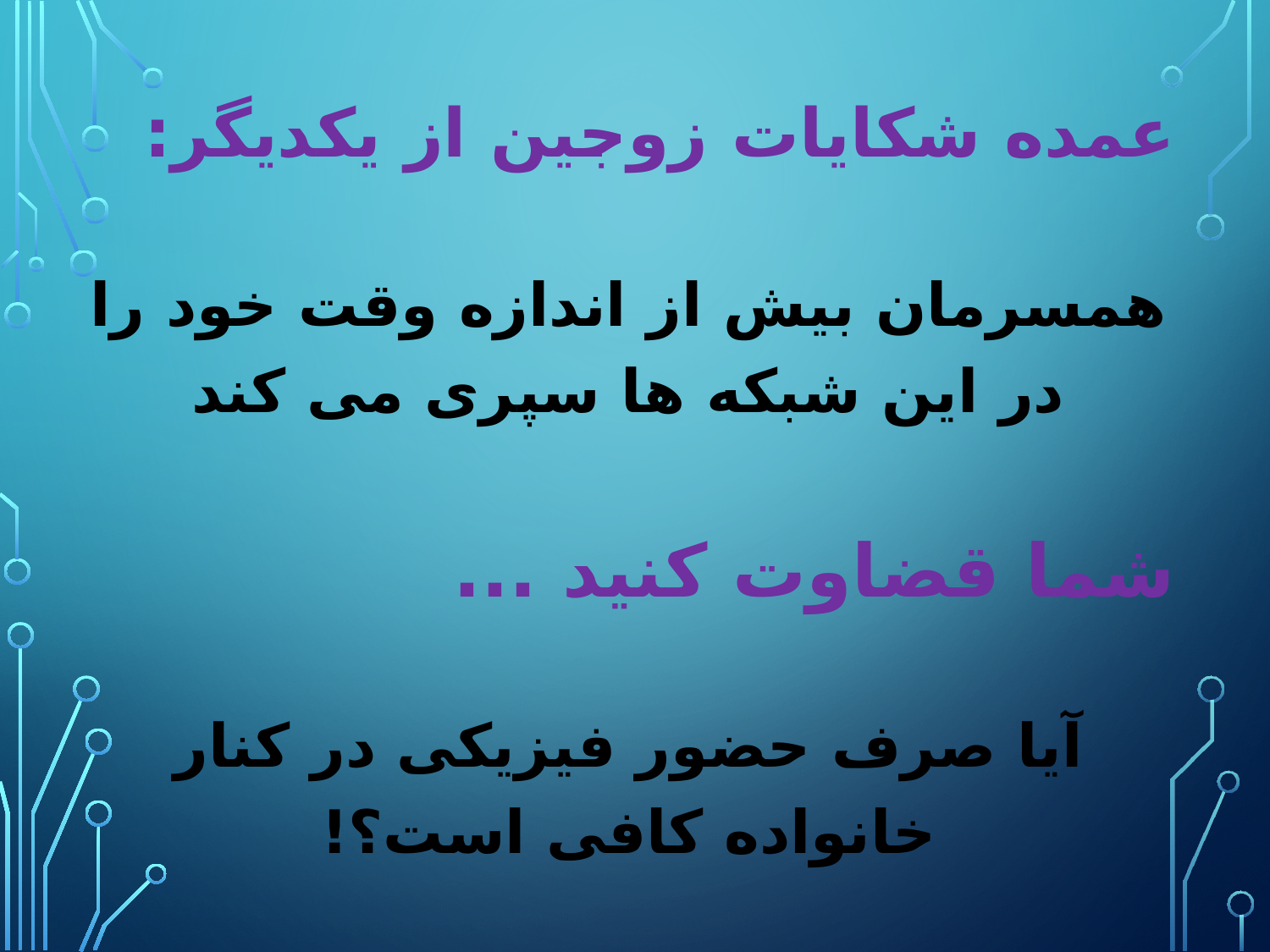

عمده شکایات زوجین از یکدیگر:

همسرمان بیش از اندازه وقت خود را در این شبکه ها سپری می کند

شما قضاوت کنید ...

آیا صرف حضور فیزیکی در کنار خانواده کافی است؟!